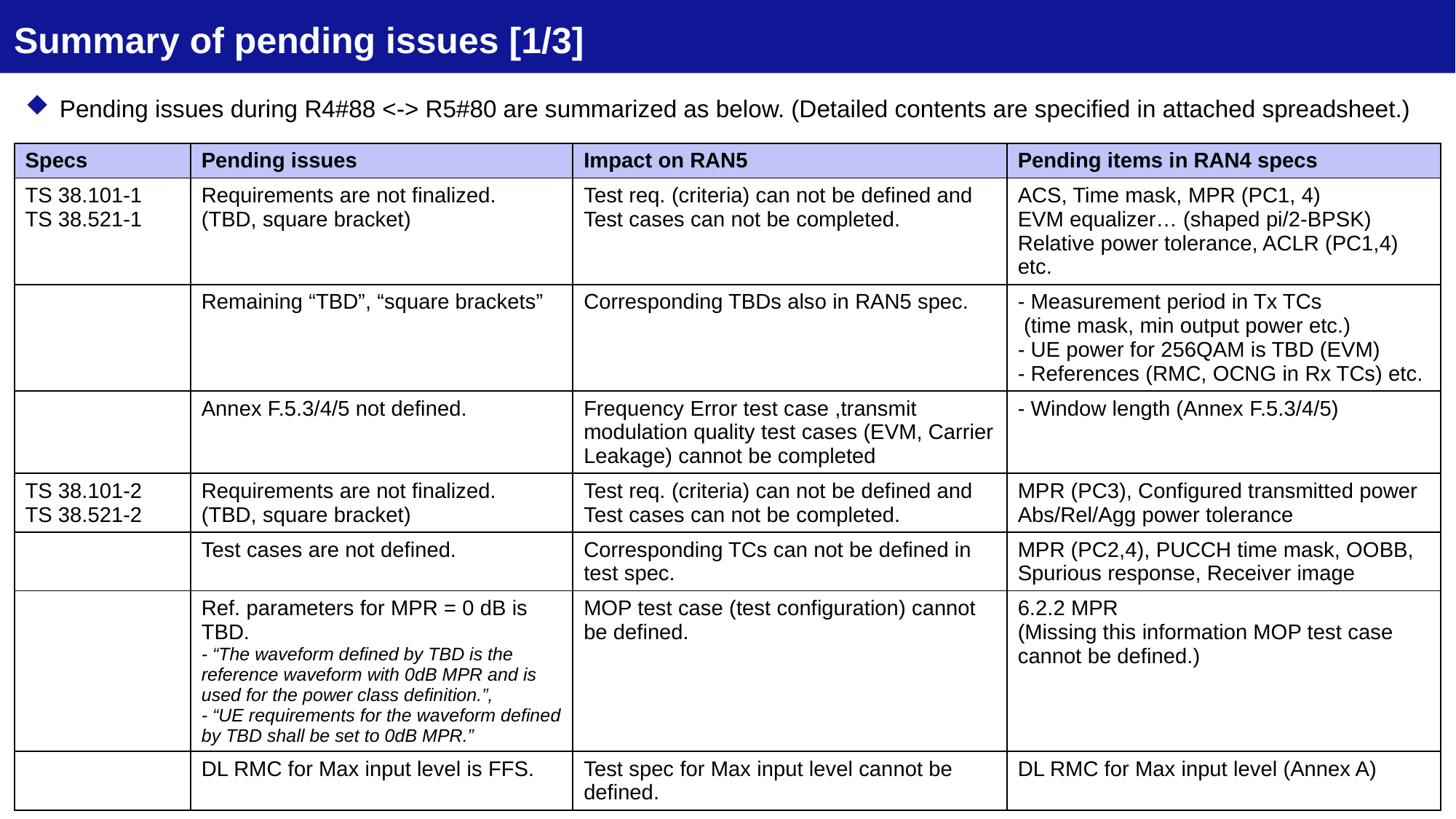

# Summary of pending issues [1/3]
Pending issues during R4#88 <-> R5#80 are summarized as below. (Detailed contents are specified in attached spreadsheet.)
| Specs | Pending issues | Impact on RAN5 | Pending items in RAN4 specs |
| --- | --- | --- | --- |
| TS 38.101-1 TS 38.521-1 | Requirements are not finalized. (TBD, square bracket) | Test req. (criteria) can not be defined and Test cases can not be completed. | ACS, Time mask, MPR (PC1, 4) EVM equalizer… (shaped pi/2-BPSK) Relative power tolerance, ACLR (PC1,4) etc. |
|  | Remaining “TBD”, “square brackets” | Corresponding TBDs also in RAN5 spec. | - Measurement period in Tx TCs (time mask, min output power etc.) - UE power for 256QAM is TBD (EVM) - References (RMC, OCNG in Rx TCs) etc. |
|  | Annex F.5.3/4/5 not defined. | Frequency Error test case ,transmit modulation quality test cases (EVM, Carrier Leakage) cannot be completed | - Window length (Annex F.5.3/4/5) |
| TS 38.101-2 TS 38.521-2 | Requirements are not finalized. (TBD, square bracket) | Test req. (criteria) can not be defined and Test cases can not be completed. | MPR (PC3), Configured transmitted power Abs/Rel/Agg power tolerance |
|  | Test cases are not defined. | Corresponding TCs can not be defined in test spec. | MPR (PC2,4), PUCCH time mask, OOBB, Spurious response, Receiver image |
|  | Ref. parameters for MPR = 0 dB is TBD. - “The waveform defined by TBD is the reference waveform with 0dB MPR and is used for the power class definition.”, - “UE requirements for the waveform defined by TBD shall be set to 0dB MPR.” | MOP test case (test configuration) cannot be defined. | 6.2.2 MPR (Missing this information MOP test case cannot be defined.) |
|  | DL RMC for Max input level is FFS. | Test spec for Max input level cannot be defined. | DL RMC for Max input level (Annex A) |